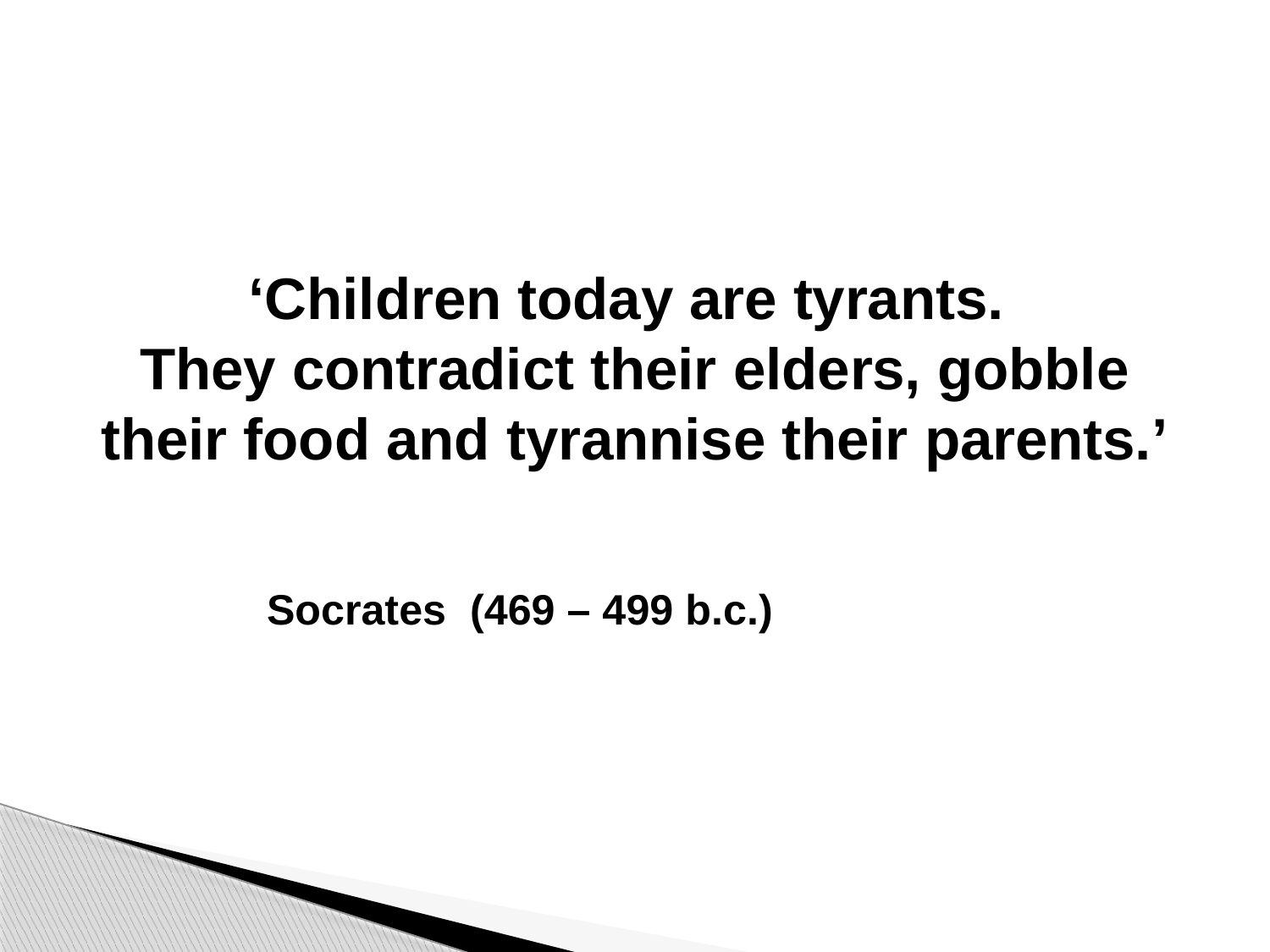

# ‘Children today are tyrants. They contradict their elders, gobble their food and tyrannise their parents.’
               Socrates  (469 – 499 b.c.)